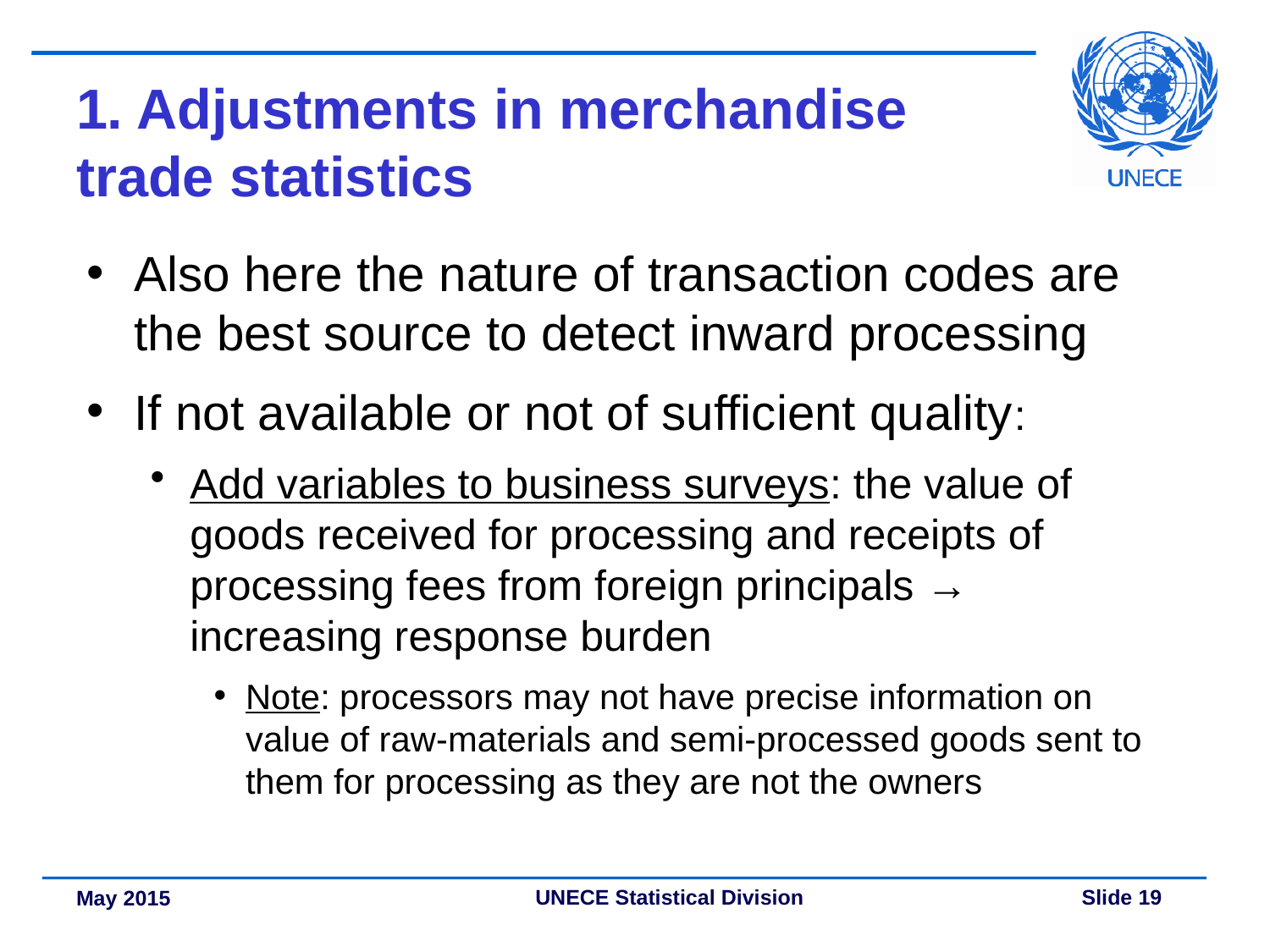

# 1. Adjustments in merchandise trade statistics
Also here the nature of transaction codes are the best source to detect inward processing
If not available or not of sufficient quality:
Add variables to business surveys: the value of goods received for processing and receipts of processing fees from foreign principals → increasing response burden
Note: processors may not have precise information on value of raw-materials and semi-processed goods sent to them for processing as they are not the owners
May 2015